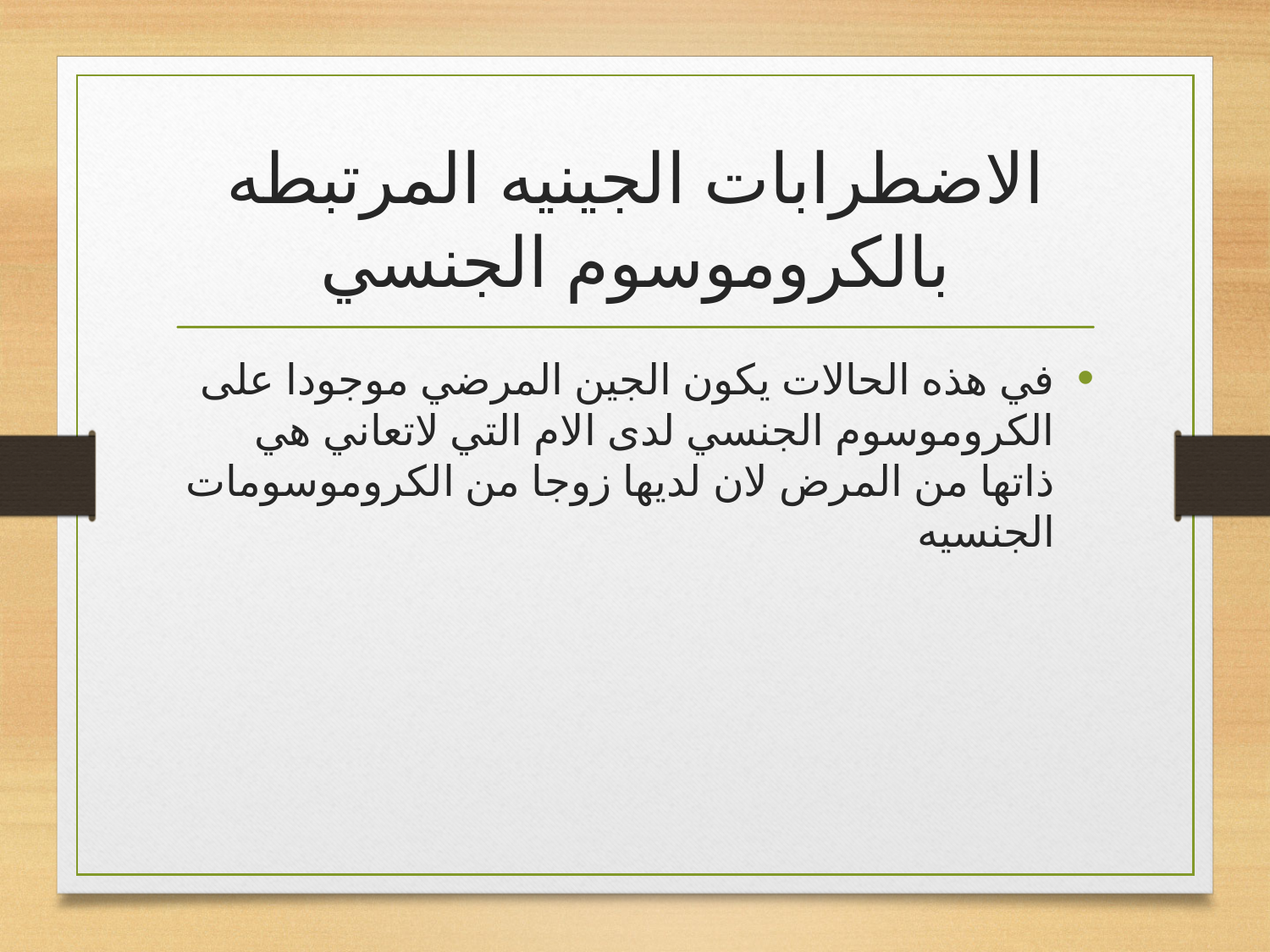

# الاضطرابات الجينيه المرتبطه بالكروموسوم الجنسي
في هذه الحالات يكون الجين المرضي موجودا على الكروموسوم الجنسي لدى الام التي لاتعاني هي ذاتها من المرض لان لديها زوجا من الكروموسومات الجنسيه